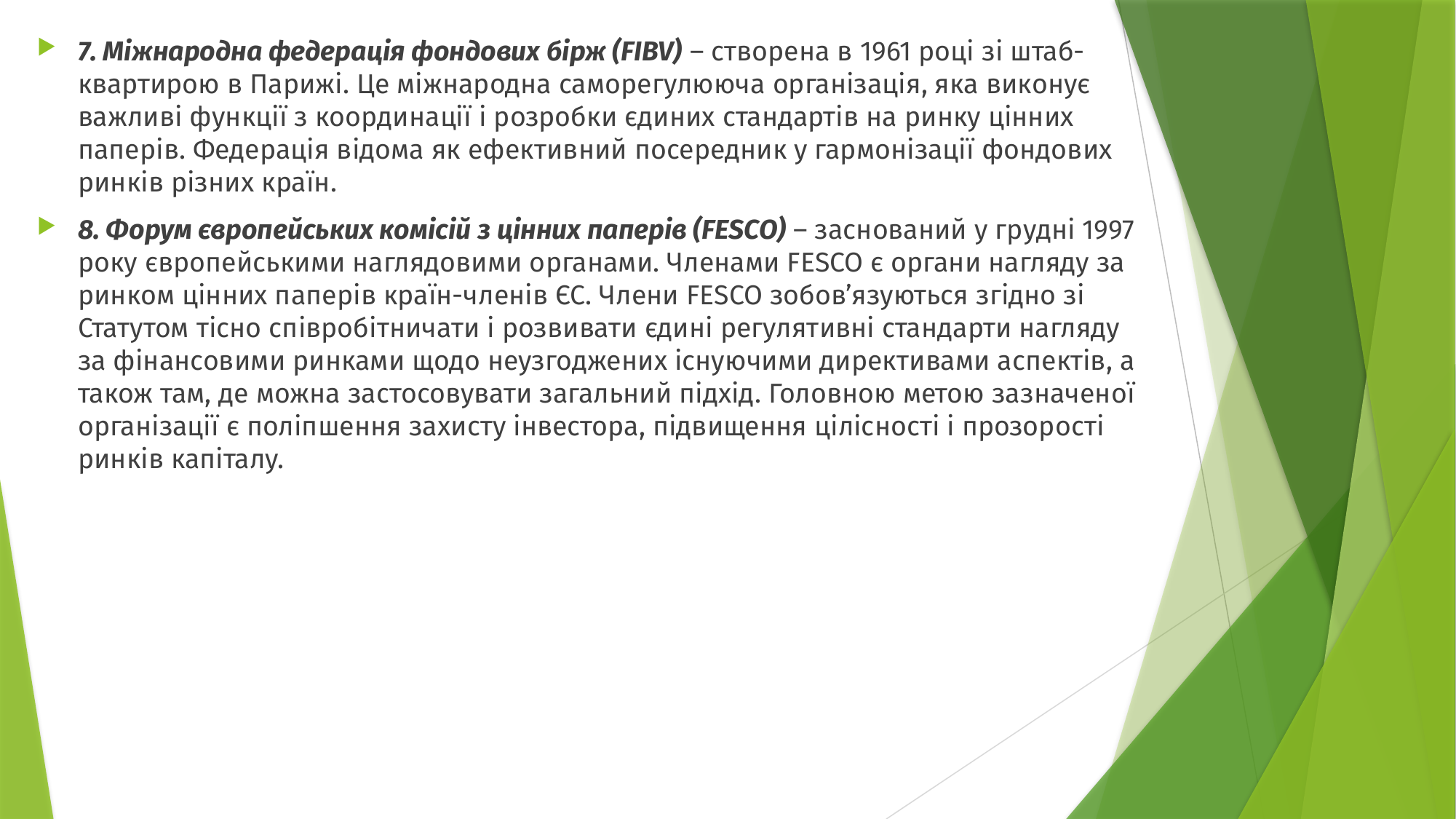

7. Міжнародна федерація фондових бірж (FIBV) – створена в 1961 році зі штаб-квартирою в Парижі. Це міжнародна саморегулююча організація, яка виконує важливі функції з координації і розробки єдиних стандартів на ринку цінних паперів. Федерація відома як ефективний посередник у гармонізації фондових ринків різних країн.
8. Форум європейських комісій з цінних паперів (FESCO) – заснований у грудні 1997 року європейськими наглядовими органами. Членами FESCO є органи нагляду за ринком цінних паперів країн-членів ЄС. Члени FESCO зобов’язуються згідно зі Статутом тісно співробітничати і розвивати єдині регулятивні стандарти нагляду за фінансовими ринками щодо неузгоджених існуючими директивами аспектів, а також там, де можна застосовувати загальний підхід. Головною метою зазначеної організації є поліпшення захисту інвестора, підвищення цілісності і прозорості ринків капіталу.